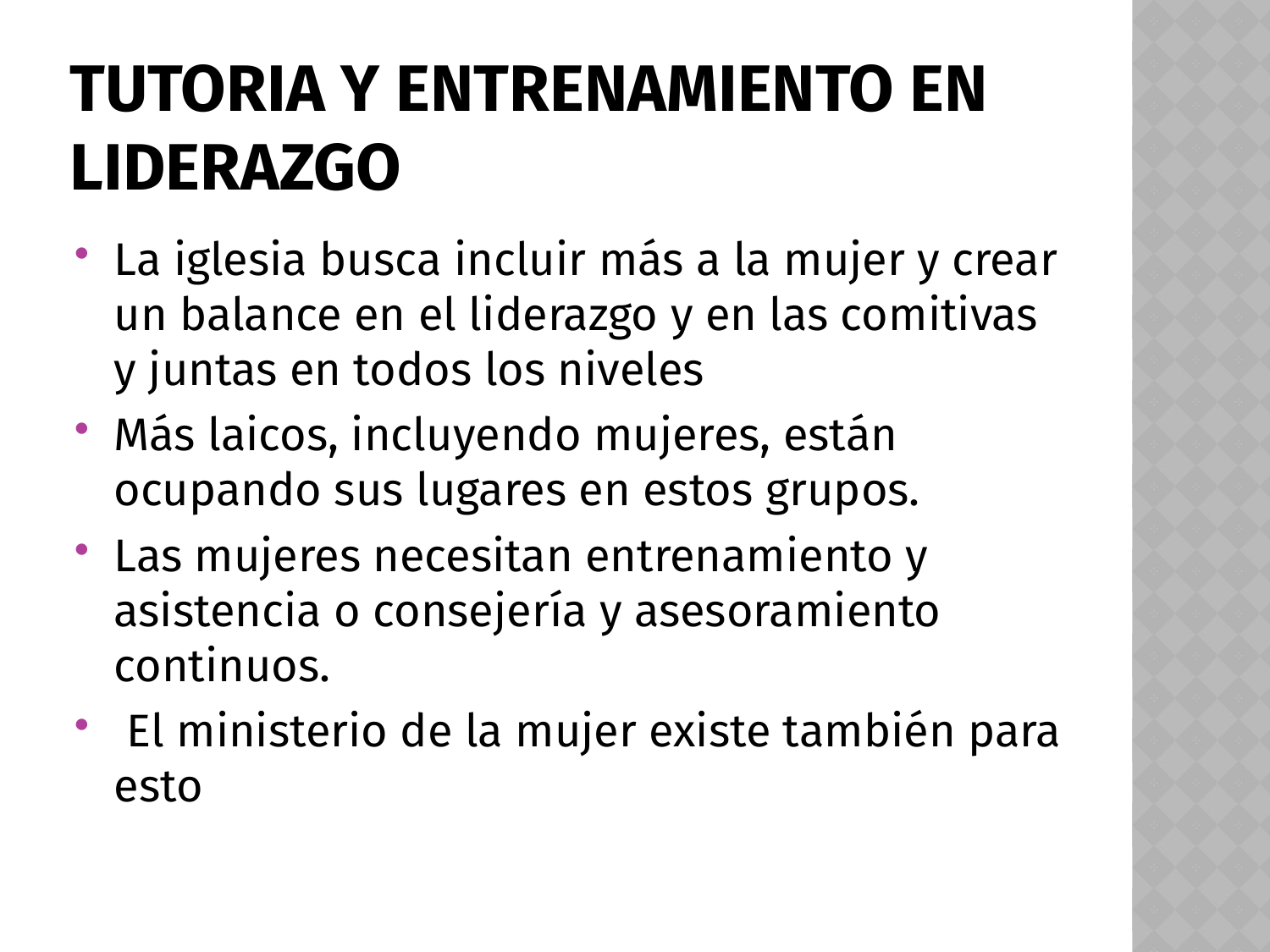

# Tutoria y entrenamiento en liderazgo
La iglesia busca incluir más a la mujer y crear un balance en el liderazgo y en las comitivas y juntas en todos los niveles
Más laicos, incluyendo mujeres, están ocupando sus lugares en estos grupos.
Las mujeres necesitan entrenamiento y asistencia o consejería y asesoramiento continuos.
 El ministerio de la mujer existe también para esto